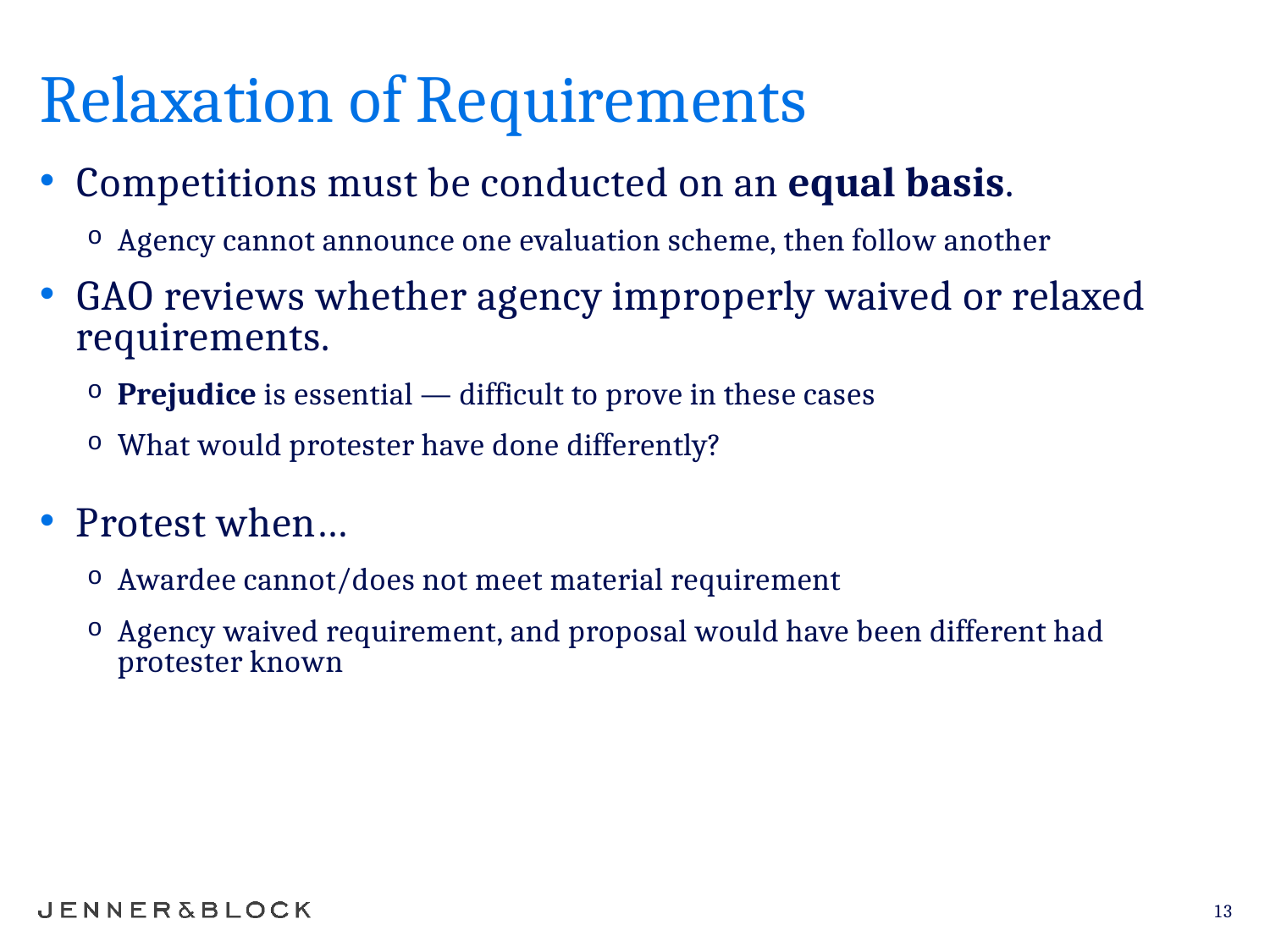

# Relaxation of Requirements
Competitions must be conducted on an equal basis.
Agency cannot announce one evaluation scheme, then follow another
GAO reviews whether agency improperly waived or relaxed requirements.
Prejudice is essential — difficult to prove in these cases
What would protester have done differently?
Protest when…
Awardee cannot/does not meet material requirement
Agency waived requirement, and proposal would have been different had protester known